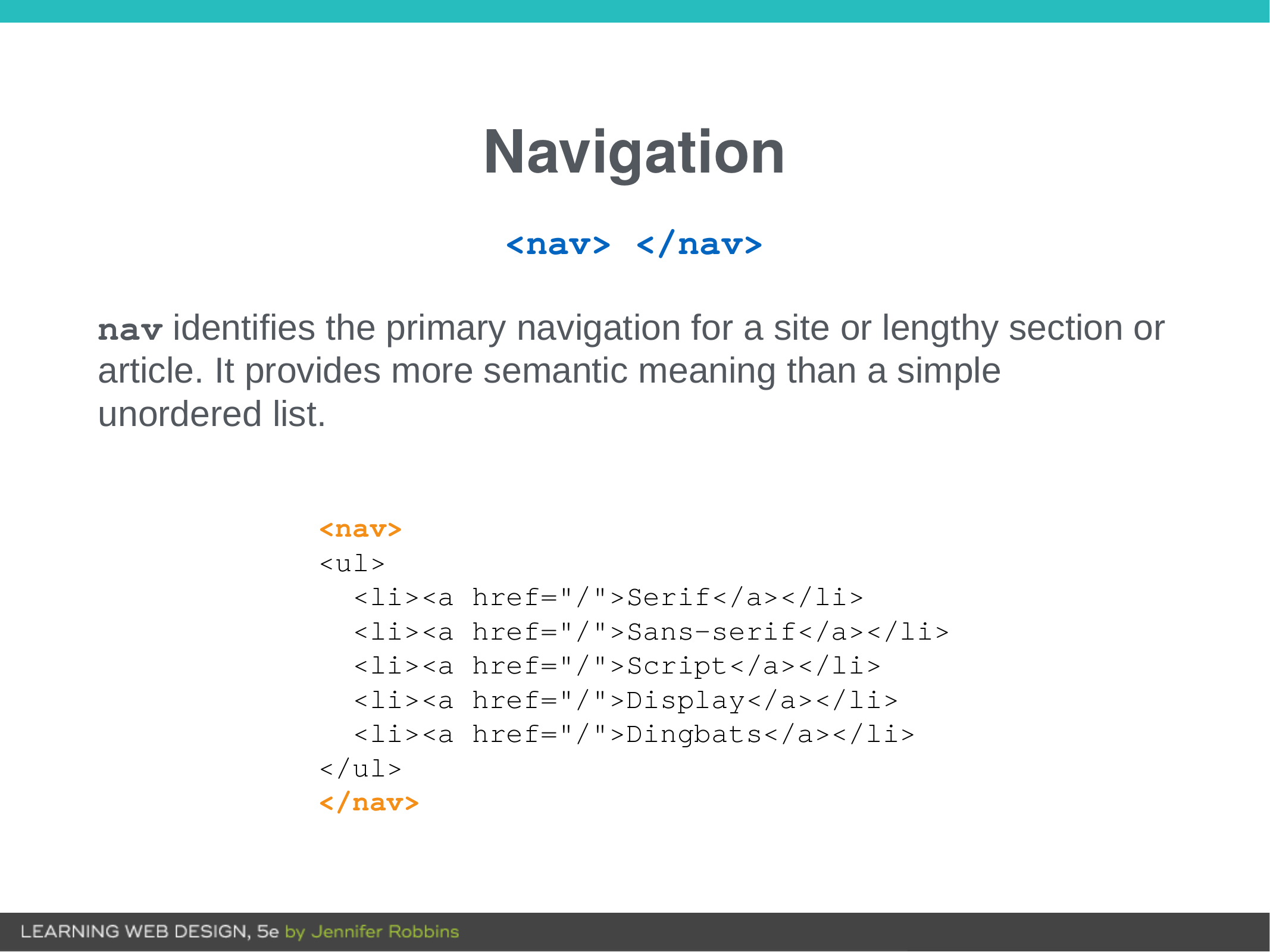

# Navigation
<nav> </nav>
nav identifies the primary navigation for a site or lengthy section or article. It provides more semantic meaning than a simple unordered list.
<nav>
<ul>
  <li><a href="/">Serif</a></li>
  <li><a href="/">Sans-serif</a></li>
  <li><a href="/">Script</a></li>
  <li><a href="/">Display</a></li>
  <li><a href="/">Dingbats</a></li>
</ul>
</nav>